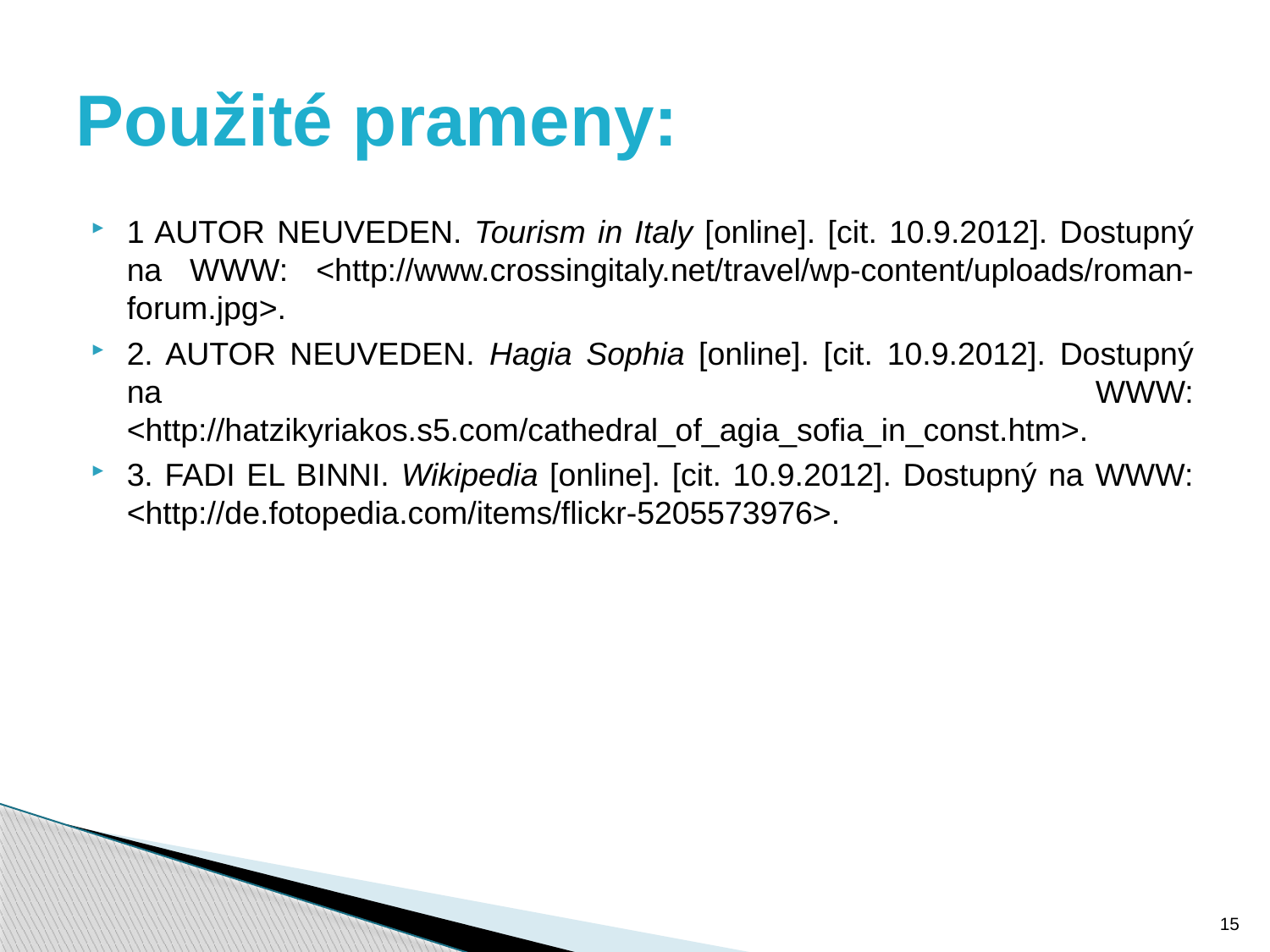

# Použité prameny:
1 AUTOR NEUVEDEN. Tourism in Italy [online]. [cit. 10.9.2012]. Dostupný na WWW: <http://www.crossingitaly.net/travel/wp-content/uploads/roman-forum.jpg>.
2. AUTOR NEUVEDEN. Hagia Sophia [online]. [cit. 10.9.2012]. Dostupný na WWW: <http://hatzikyriakos.s5.com/cathedral_of_agia_sofia_in_const.htm>.
3. FADI EL BINNI. Wikipedia [online]. [cit. 10.9.2012]. Dostupný na WWW: <http://de.fotopedia.com/items/flickr-5205573976>.

15